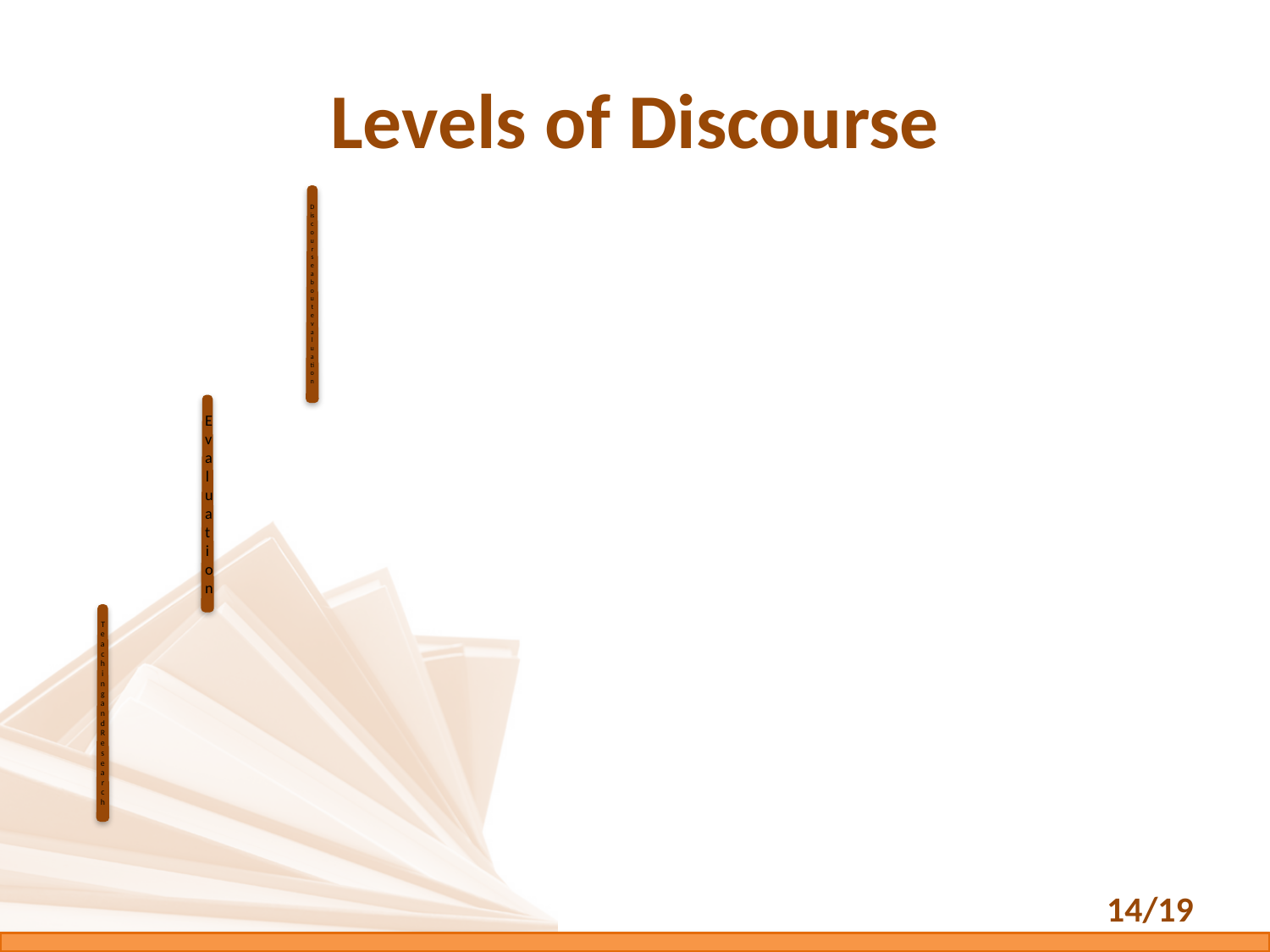

# Levels of Discourse
Discourse about evaluation
Evaluation
Teaching and Research
14/19